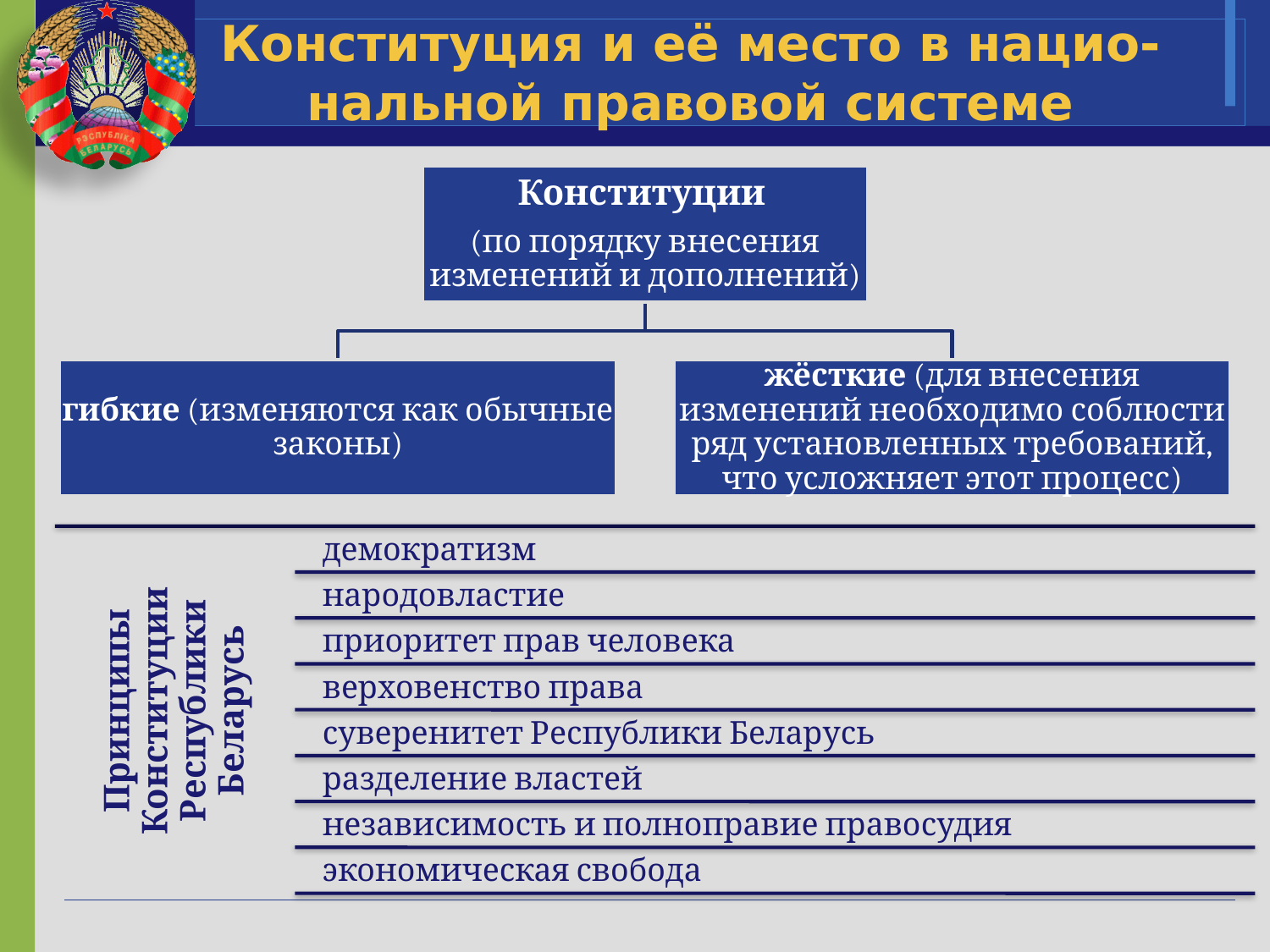

# Конституция и её место в нацио-нальной правовой системе
Конституции
(по порядку внесения изменений и дополнений)
гибкие (изменяются как обычные законы)
жёсткие (для внесения изменений необходимо соблюсти ряд установленных требований, что усложняет этот процесс)
Принципы Конституции Республики Беларусь
демократизм
народовластие
приоритет прав человека
верховенство права
суверенитет Республики Беларусь
разделение властей
независимость и полноправие правосудия
экономическая свобода